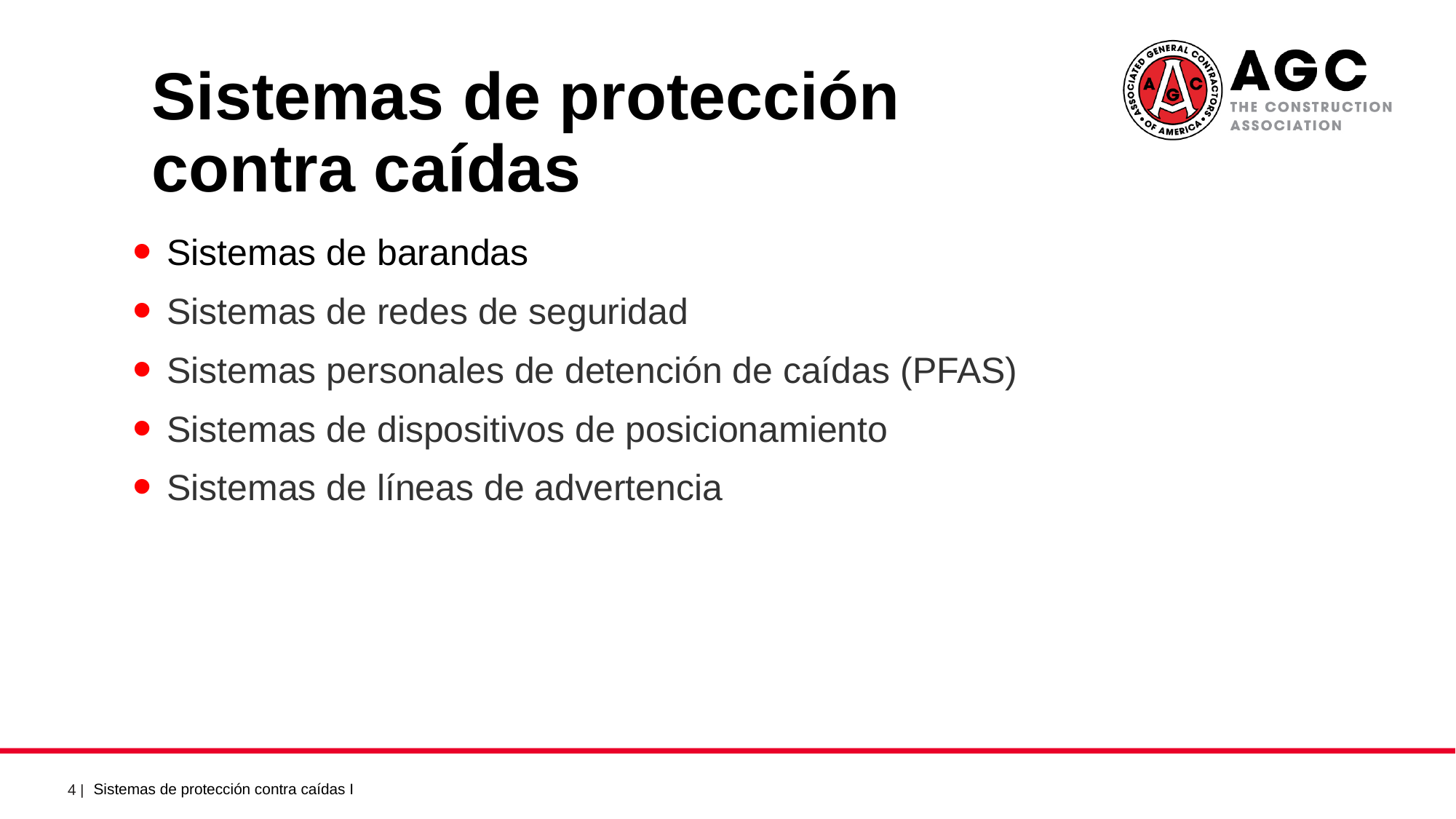

Sistemas de protección contra caídas 1
Sistemas de barandas
Sistemas de redes de seguridad
Sistemas personales de detención de caídas (PFAS)
Sistemas de dispositivos de posicionamiento
Sistemas de líneas de advertencia
Sistemas de protección contra caídas I